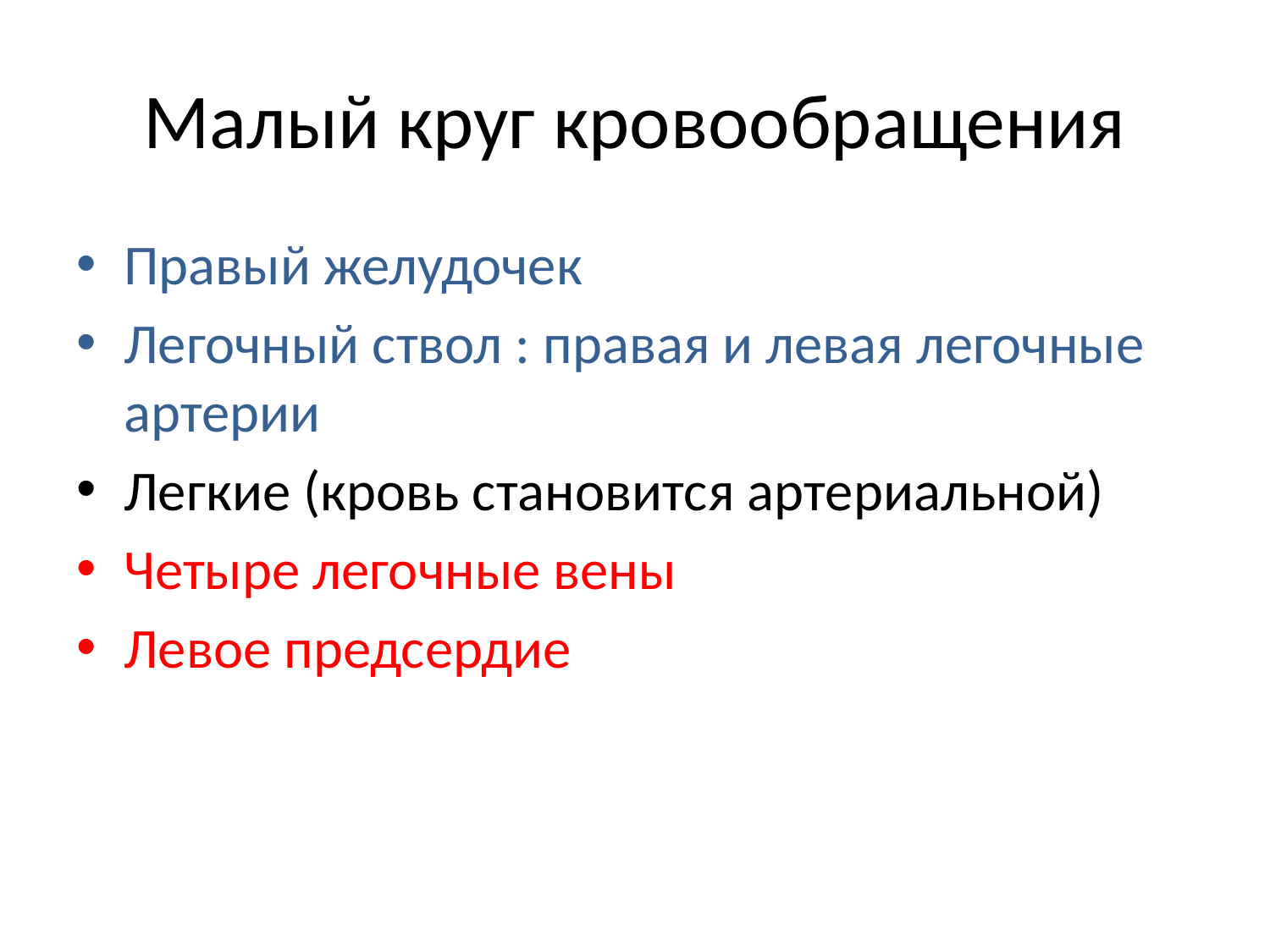

# Малый круг кровообращения
Правый желудочек
Легочный ствол : правая и левая легочные артерии
Легкие (кровь становится артериальной)
Четыре легочные вены
Левое предсердие